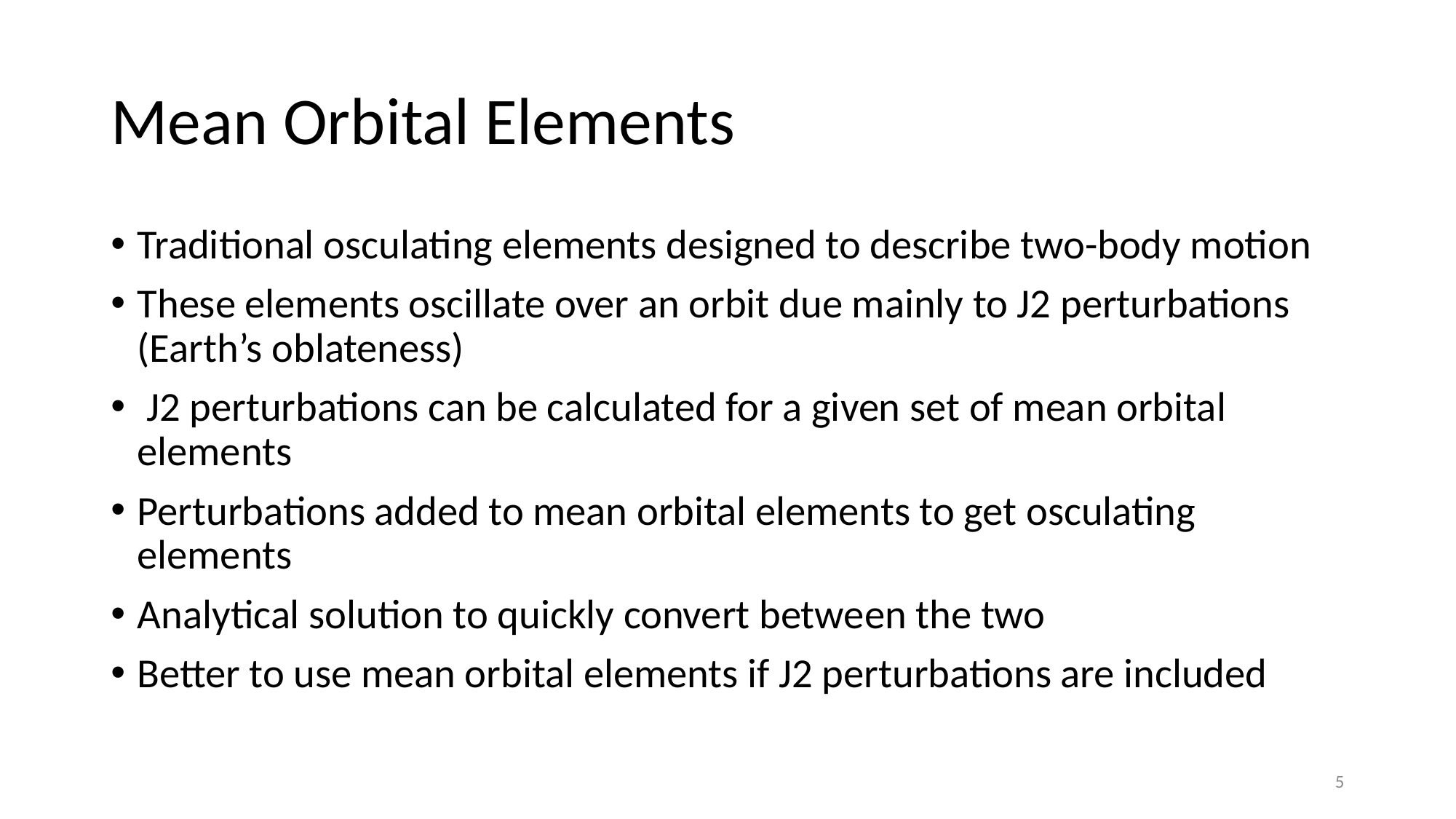

# Mean Orbital Elements
Traditional osculating elements designed to describe two-body motion
These elements oscillate over an orbit due mainly to J2 perturbations (Earth’s oblateness)
 J2 perturbations can be calculated for a given set of mean orbital elements
Perturbations added to mean orbital elements to get osculating elements
Analytical solution to quickly convert between the two
Better to use mean orbital elements if J2 perturbations are included
5